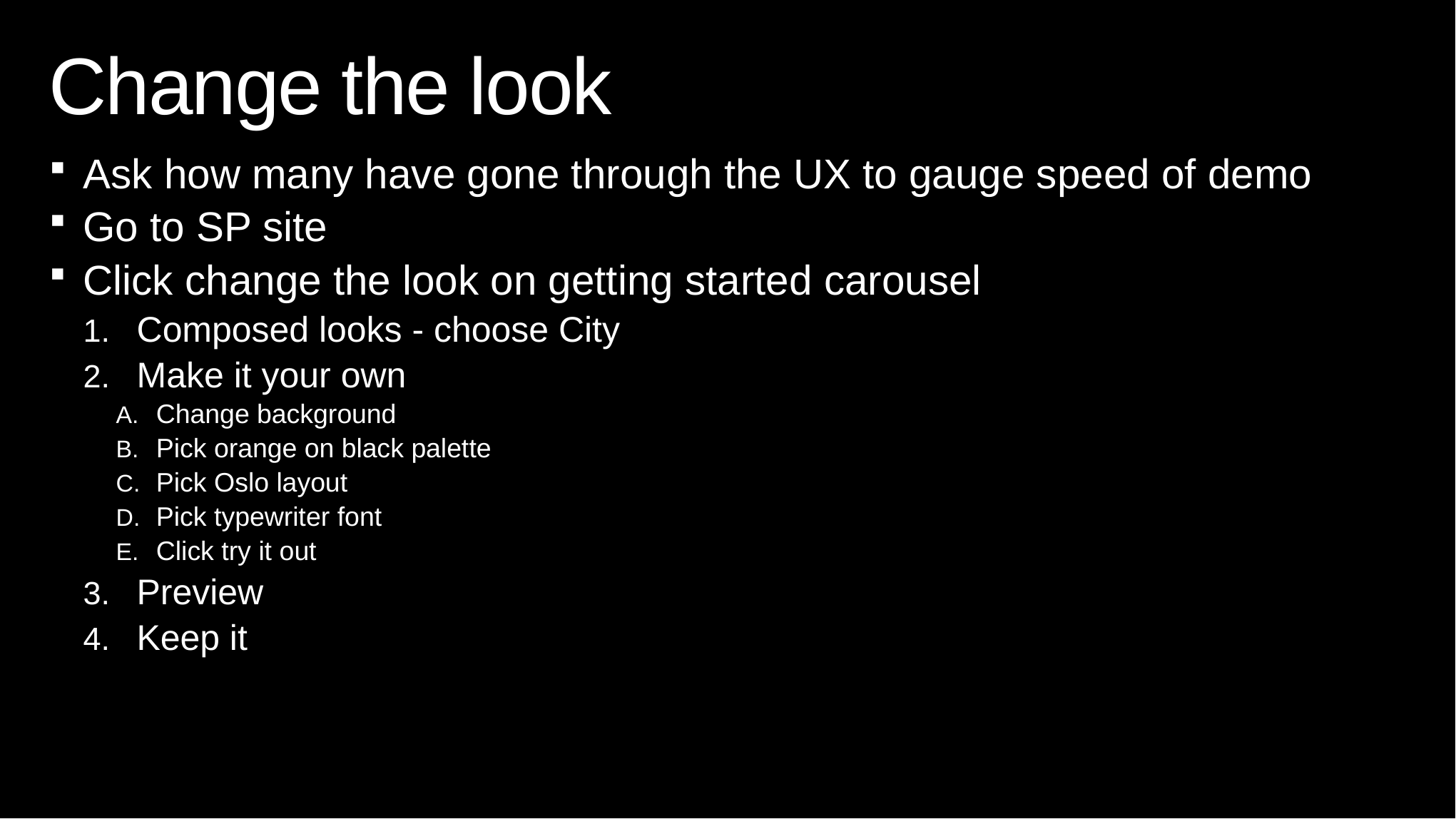

# Change the look
Ask how many have gone through the UX to gauge speed of demo
Go to SP site
Click change the look on getting started carousel
Composed looks - choose City
Make it your own
Change background
Pick orange on black palette
Pick Oslo layout
Pick typewriter font
Click try it out
Preview
Keep it